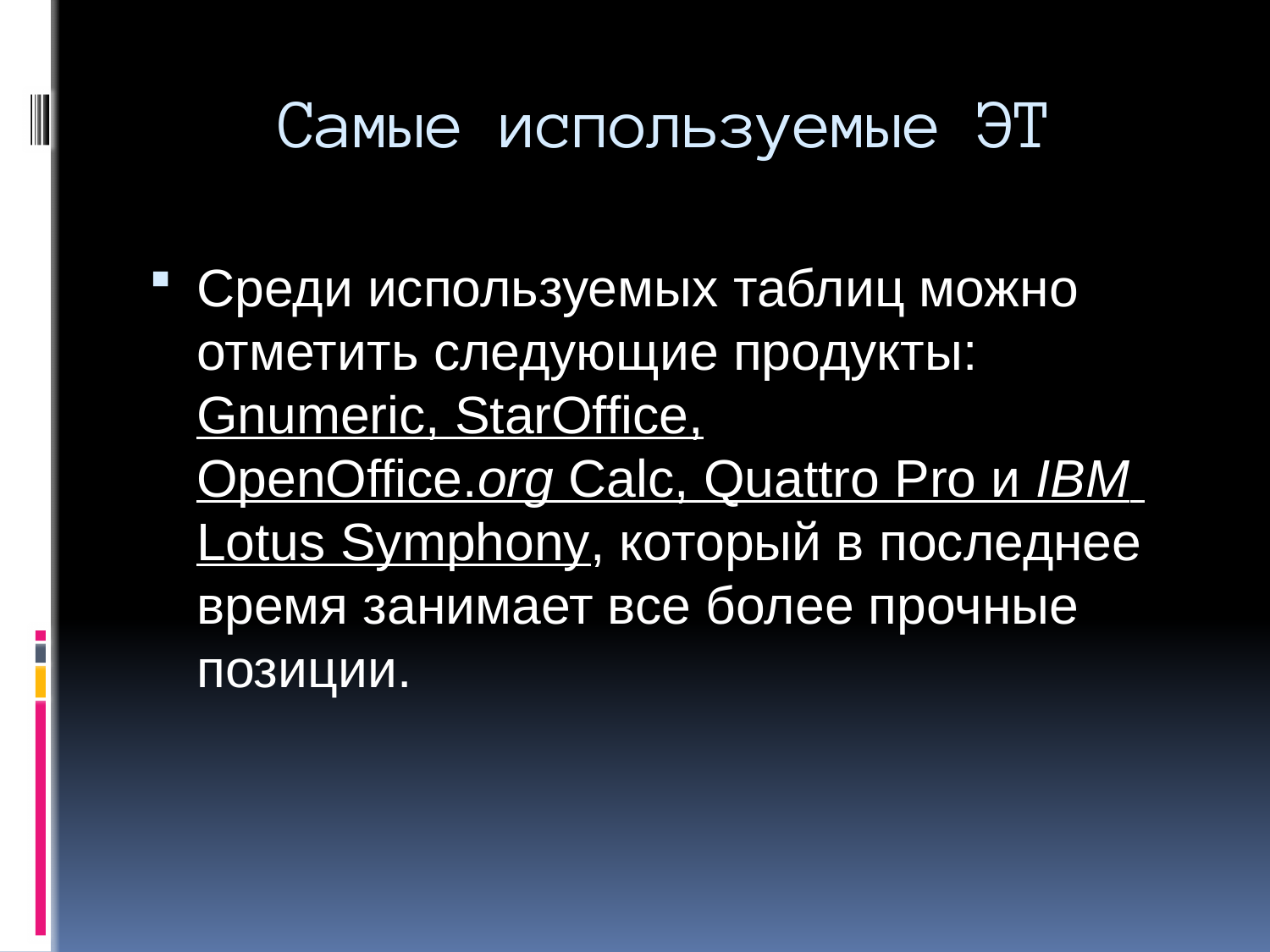

# Самые используемые ЭТ
Среди используемых таблиц можно отметить следующие продукты: Gnumeric, StarOffice, OpenOffice.org Calc, Quattro Pro и IBM  Lotus Symphony, который в последнее время занимает все более прочные позиции.